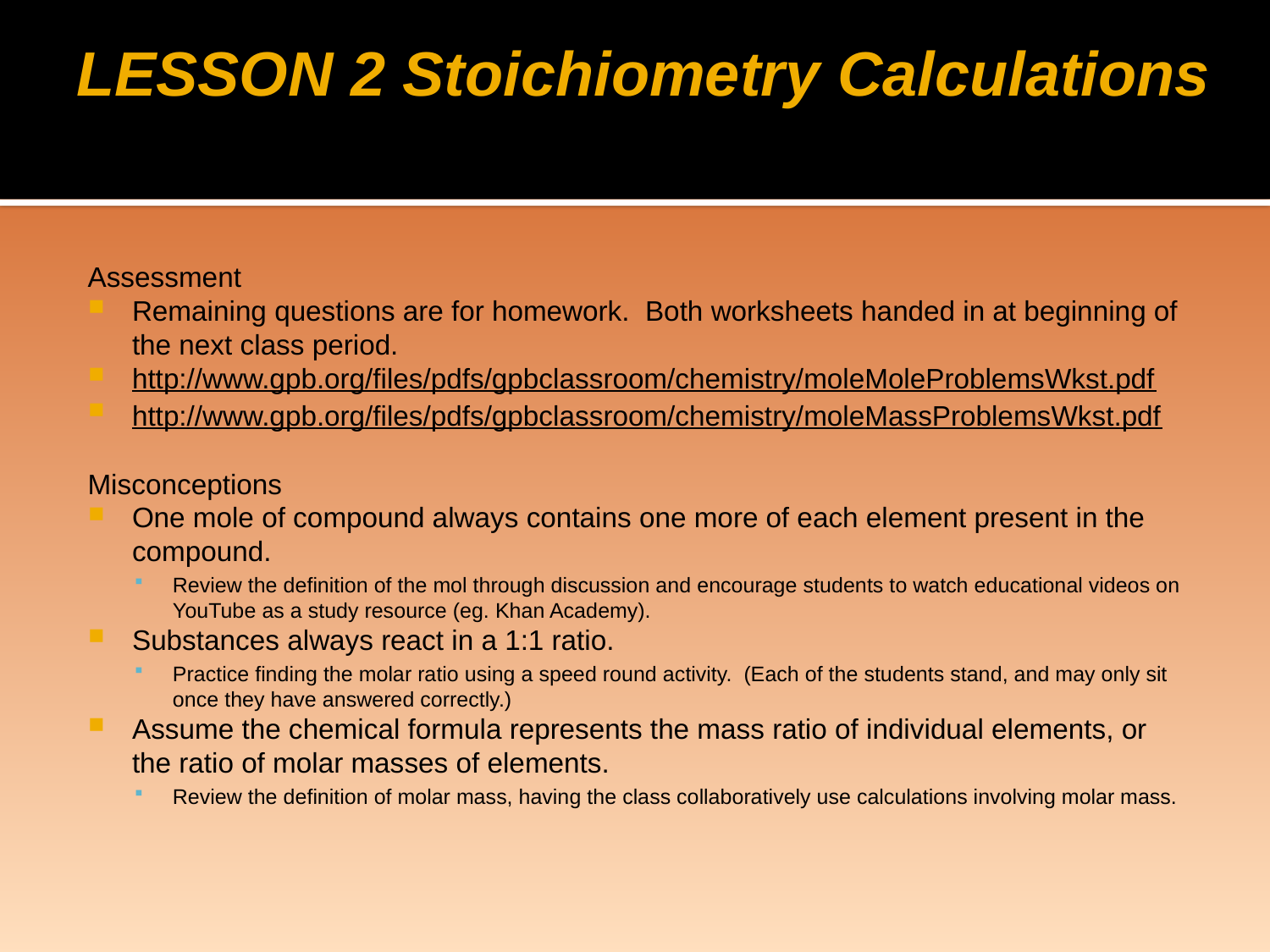

# LESSON 2 Stoichiometry Calculations
Assessment
Remaining questions are for homework.  Both worksheets handed in at beginning of the next class period.
http://www.gpb.org/files/pdfs/gpbclassroom/chemistry/moleMoleProblemsWkst.pdf
http://www.gpb.org/files/pdfs/gpbclassroom/chemistry/moleMassProblemsWkst.pdf

Misconceptions
One mole of compound always contains one more of each element present in the compound.
Review the definition of the mol through discussion and encourage students to watch educational videos on YouTube as a study resource (eg. Khan Academy).
Substances always react in a 1:1 ratio.
Practice finding the molar ratio using a speed round activity.  (Each of the students stand, and may only sit once they have answered correctly.)
Assume the chemical formula represents the mass ratio of individual elements, or the ratio of molar masses of elements.
Review the definition of molar mass, having the class collaboratively use calculations involving molar mass.